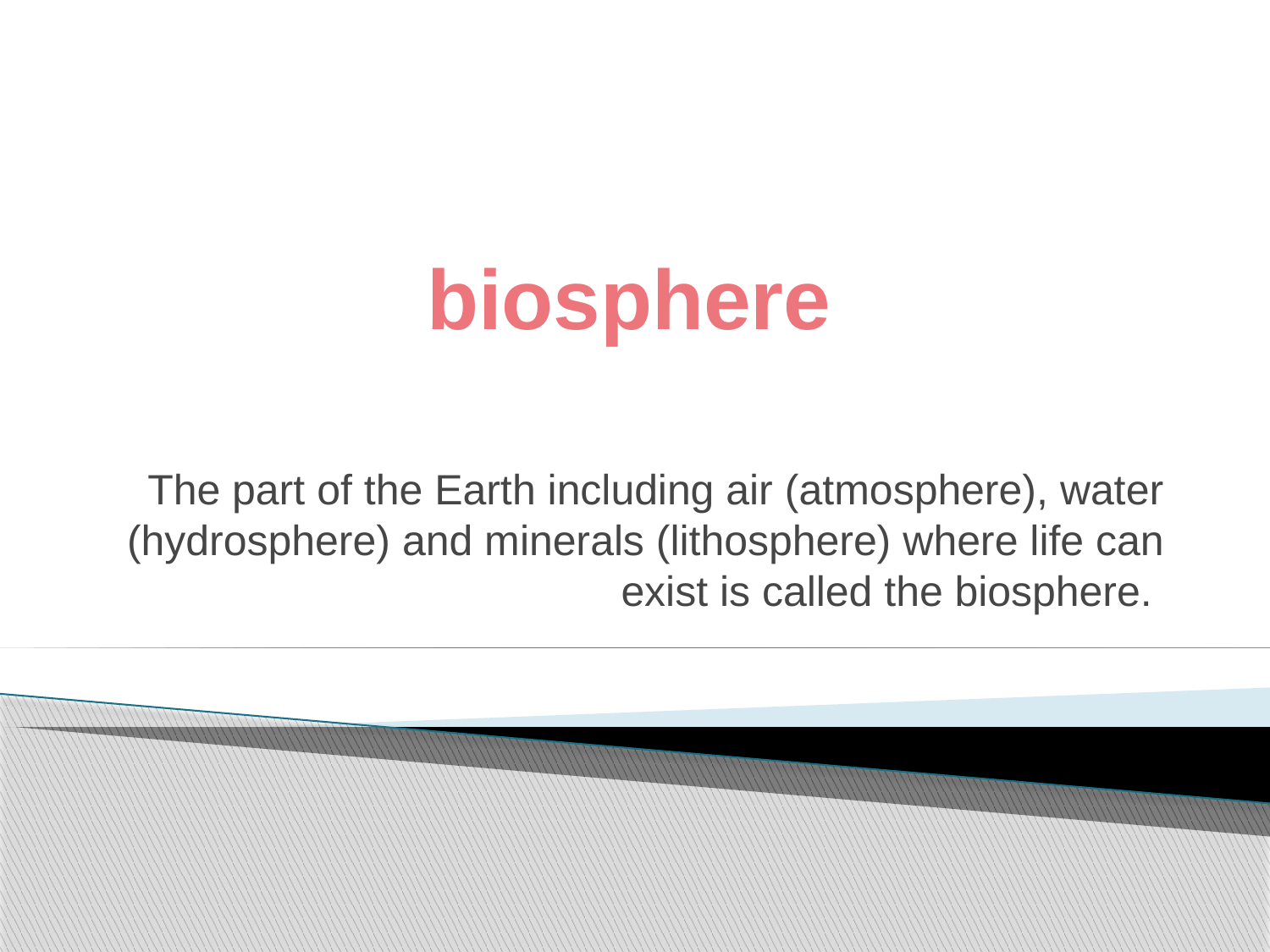

# biosphere
The part of the Earth including air (atmosphere), water (hydrosphere) and minerals (lithosphere) where life can exist is called the biosphere.